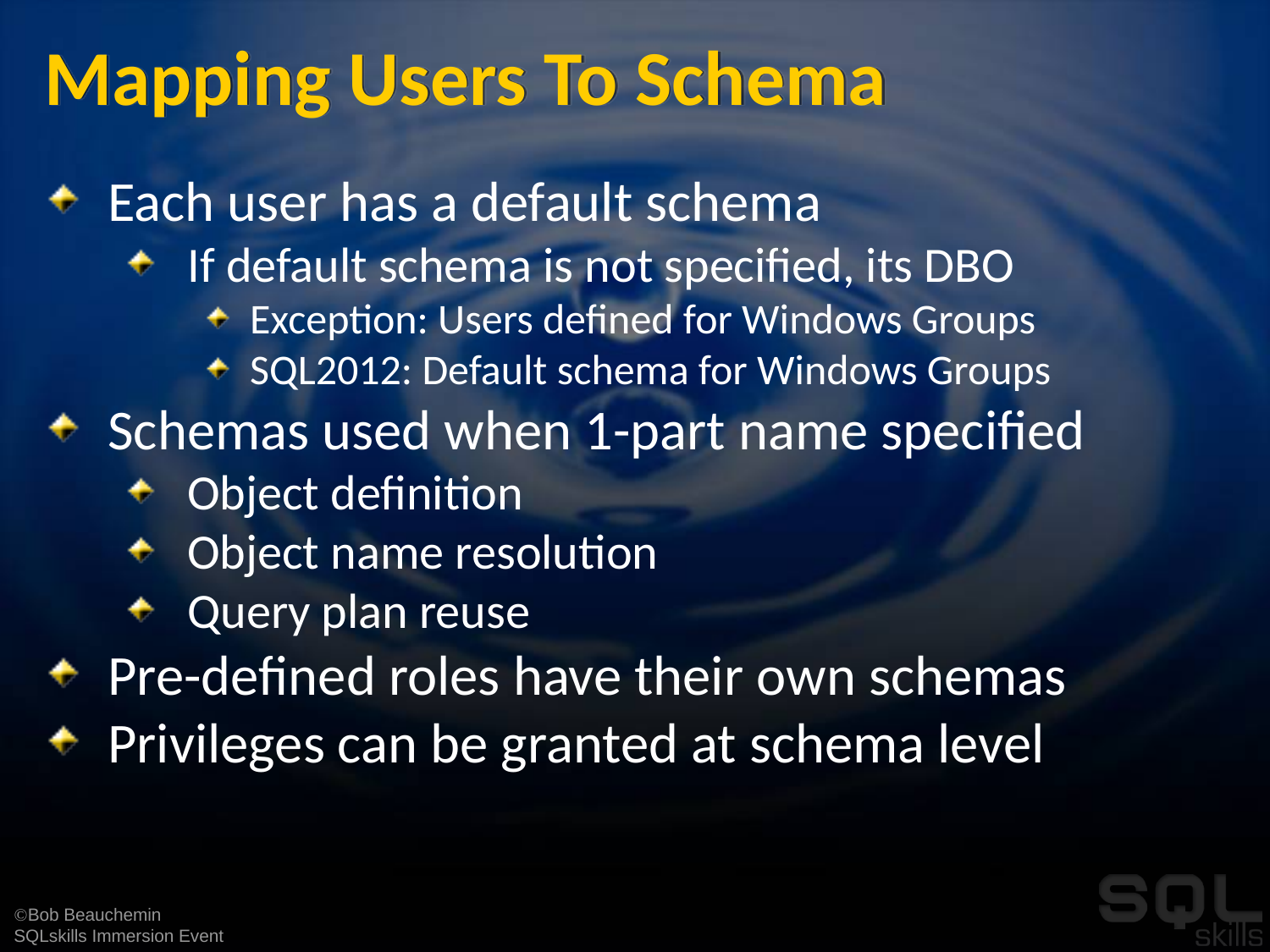

# Mapping Users To Schema
Each user has a default schema
If default schema is not specified, its DBO
Exception: Users defined for Windows Groups
SQL2012: Default schema for Windows Groups
Schemas used when 1-part name specified
Object definition
Object name resolution
Query plan reuse
Pre-defined roles have their own schemas
Privileges can be granted at schema level